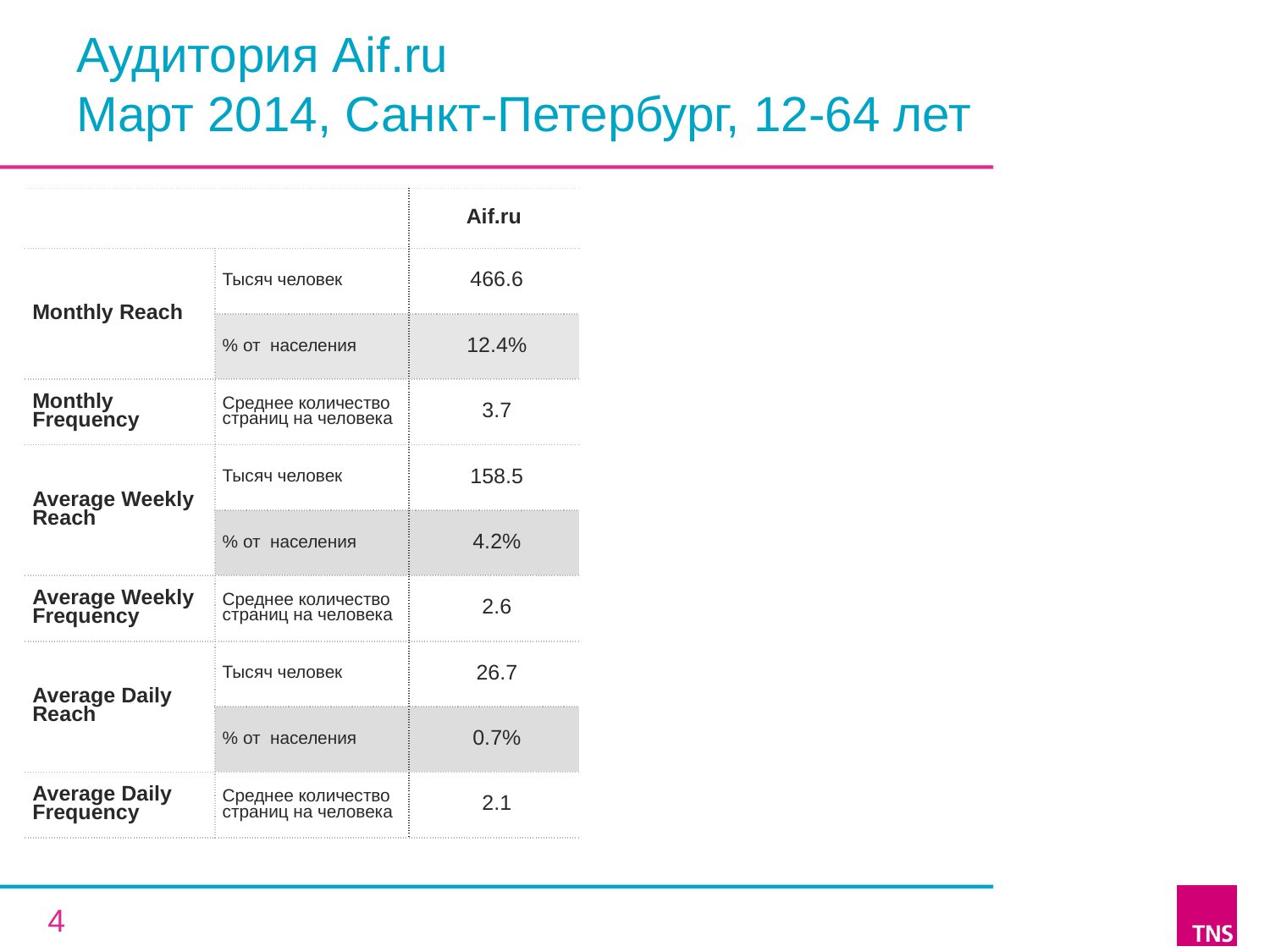

# Аудитория Aif.ru Март 2014, Санкт-Петербург, 12-64 лет
|  |  | Aif.ru |
| --- | --- | --- |
| Monthly Reach | Тысяч человек | 466.6 |
|  | % от населения | 12.4% |
| Monthly Frequency | Среднее количество страниц на человека | 3.7 |
| Average Weekly Reach | Тысяч человек | 158.5 |
|  | % от населения | 4.2% |
| Average Weekly Frequency | Среднее количество страниц на человека | 2.6 |
| Average Daily Reach | Тысяч человек | 26.7 |
|  | % от населения | 0.7% |
| Average Daily Frequency | Среднее количество страниц на человека | 2.1 |

4